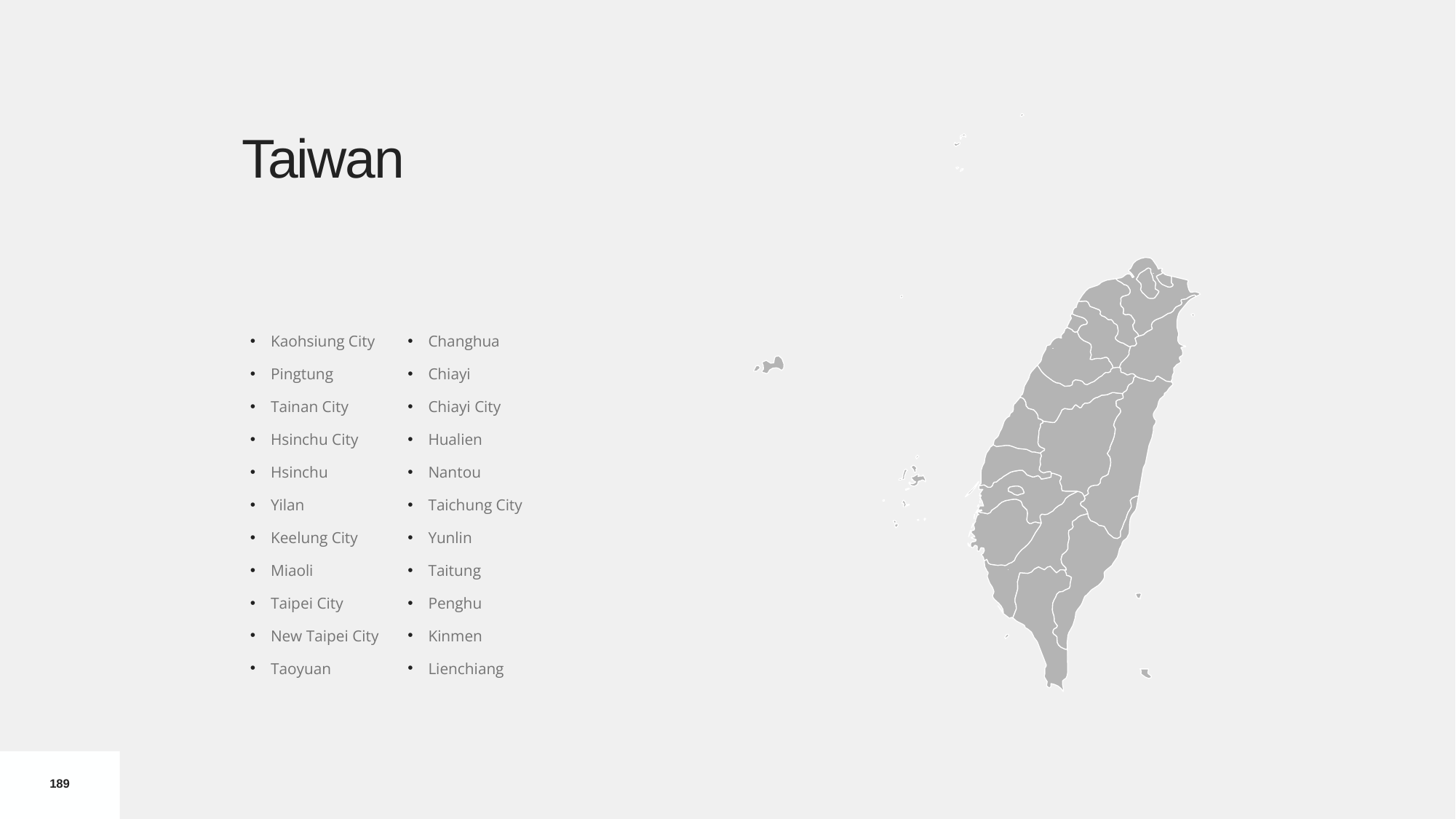

# Taiwan

Kaohsiung City
Pingtung
Tainan City
Hsinchu City
Hsinchu
Yilan
Keelung City
Miaoli
Taipei City
New Taipei City
Taoyuan
Changhua
Chiayi
Chiayi City
Hualien
Nantou
Taichung City
Yunlin
Taitung
Penghu
Kinmen
Lienchiang